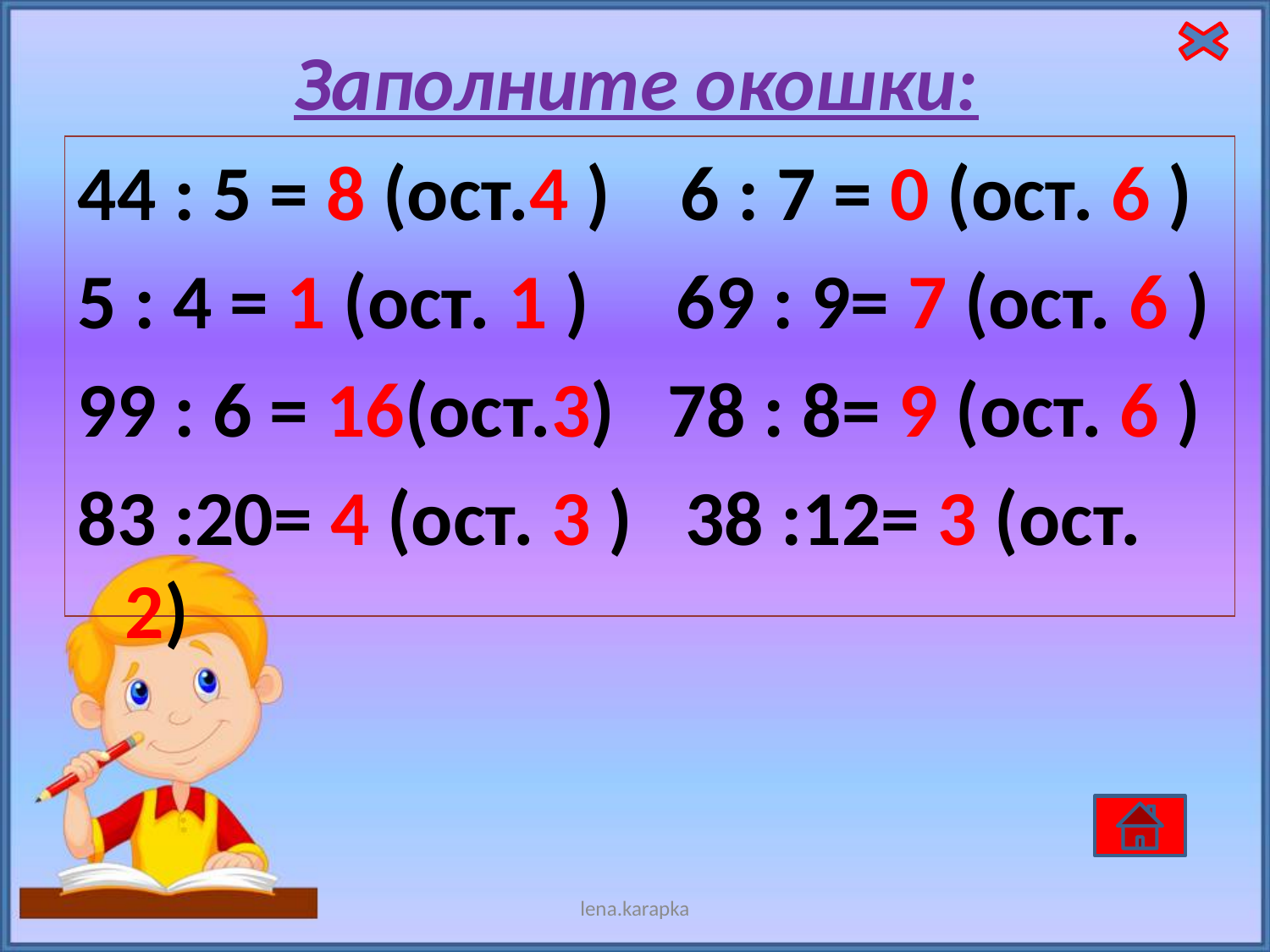

# Заполните окошки:

44 : 5 = 8 (ост.4 )    6 : 7 = 0 (ост. 6 )
5 : 4 = 1 (ост. 1 )     69 : 9= 7 (ост. 6 )
99 : 6 = 16(ост.3)   78 : 8= 9 (ост. 6 )
83 :20= 4 (ост. 3 )   38 :12= 3 (ост. 2)

lena.karapka